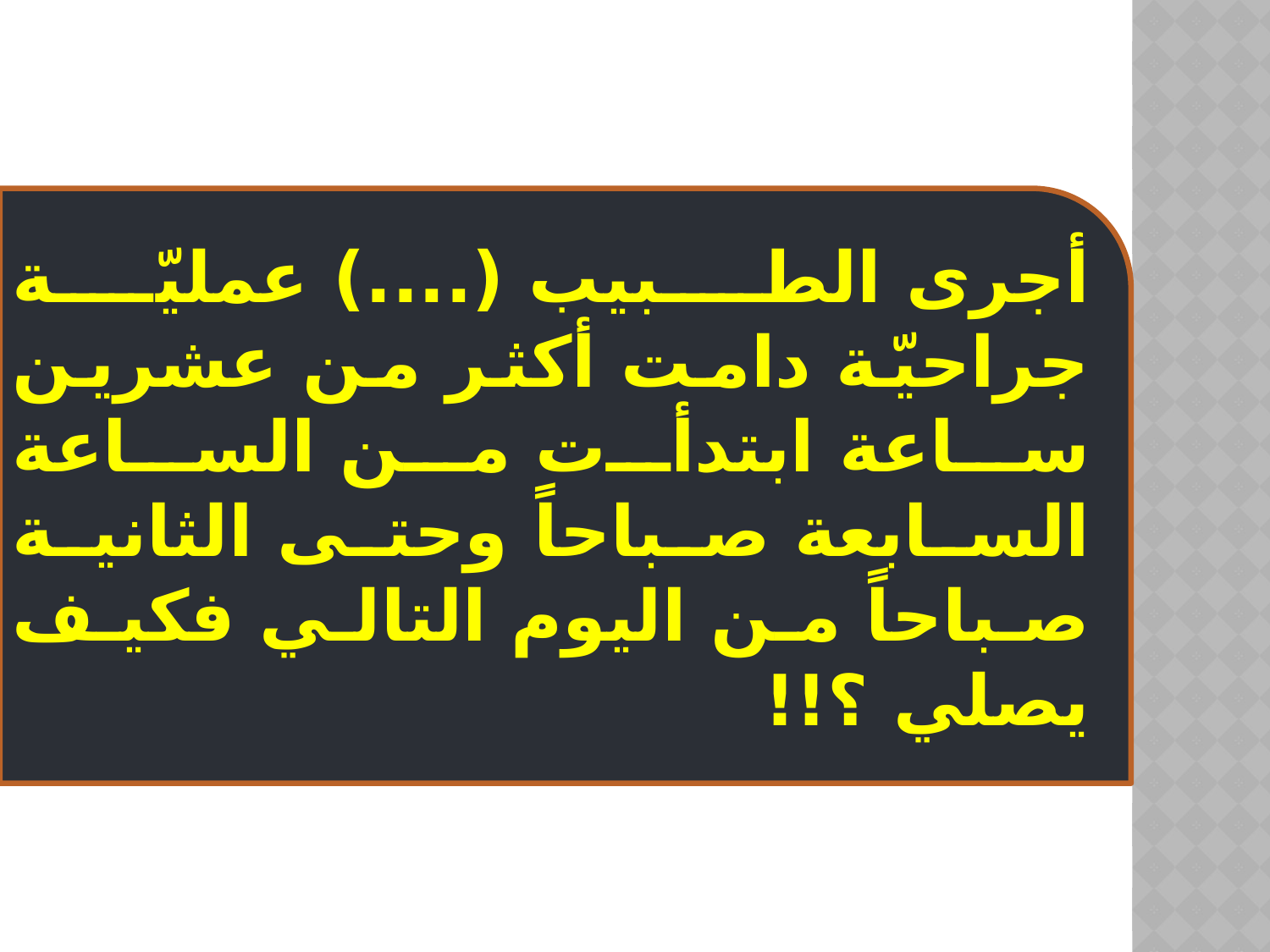

أجرى الطبيب (....) عمليّة جراحيّة دامت أكثر من عشرين ساعة ابتدأت من الساعة السابعة صباحاً وحتى الثانية صباحاً من اليوم التالي فكيف يصلي ؟!!